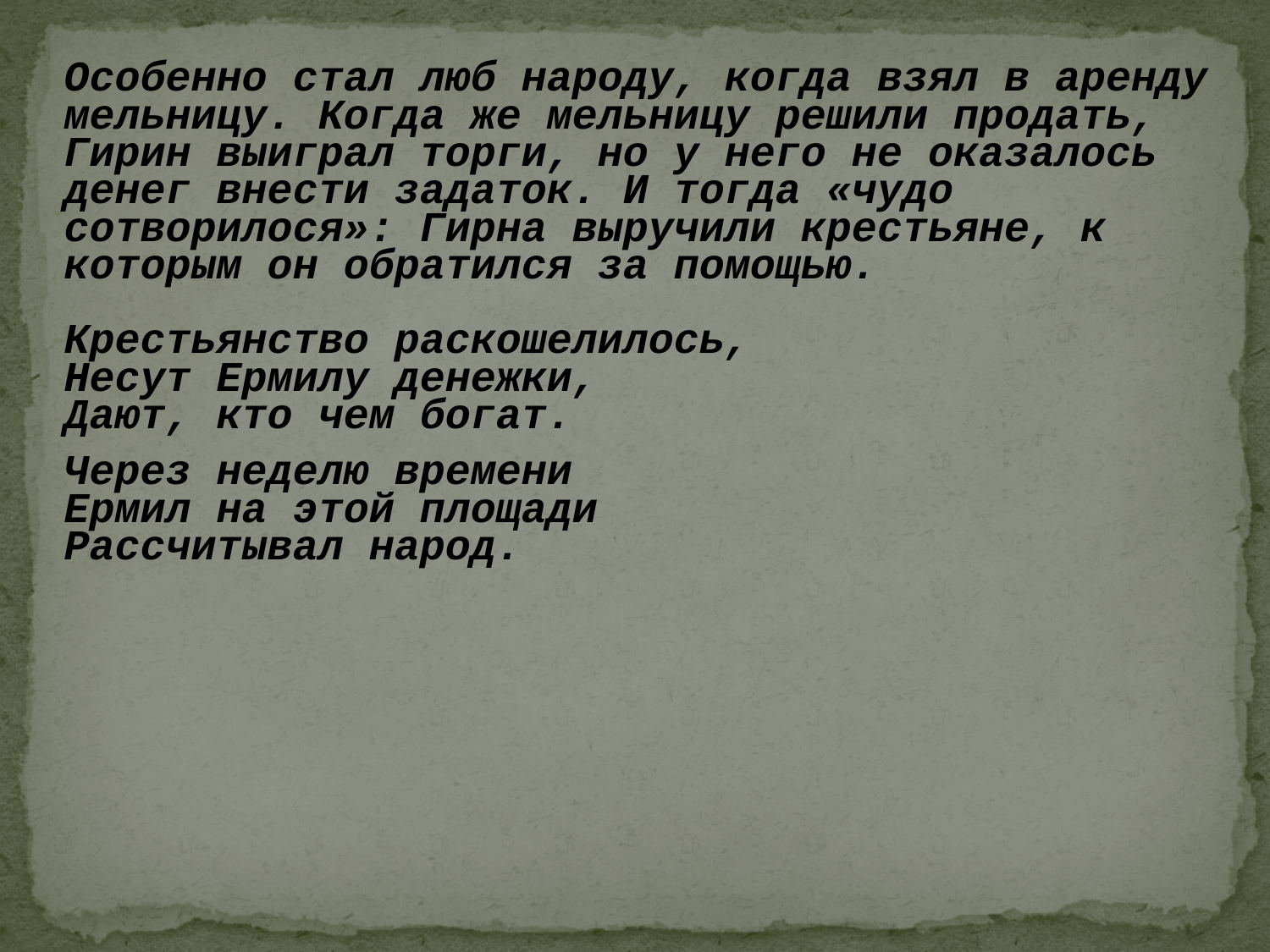

Особенно стал люб народу, когда взял в аренду

мельницу. Когда же мельницу решили продать,

Гирин выиграл торги, но у него не оказалось

денег внести задаток. И тогда «чудо

сотворилося»: Гирна выручили крестьяне, к

которым он обратился за помощью.

Крестьянство раскошелилось,

Несут Ермилу денежки,

Дают, кто чем богат.

Через неделю времени

Ермил на этой площади

Рассчитывал народ.